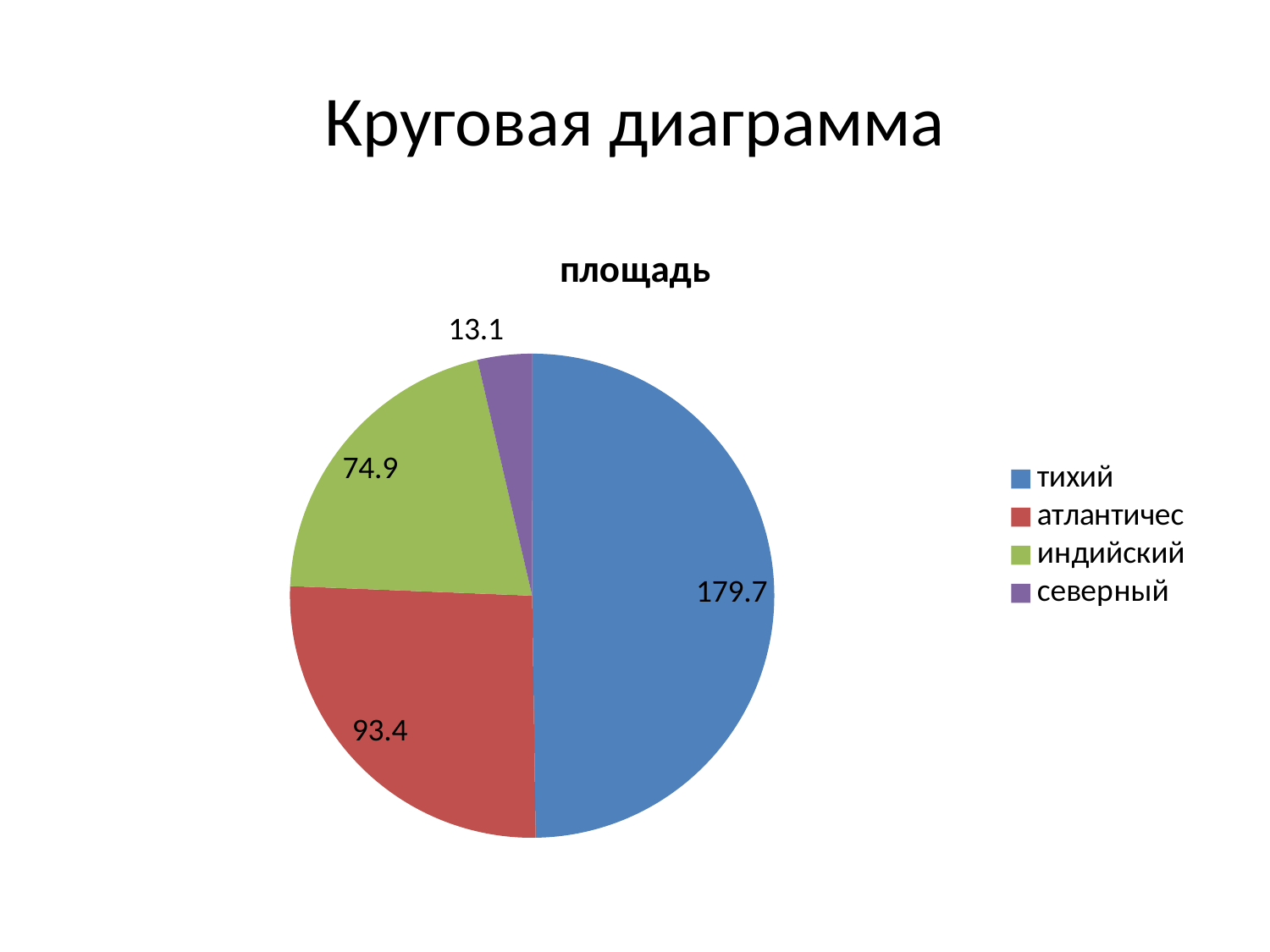

# Круговая диаграмма

### Chart:

| Category | площадь |
|---|---|
| тихий | 179.7 |
| атлантичес | 93.4 |
| индийский | 74.9 |
| северный | 13.1 |